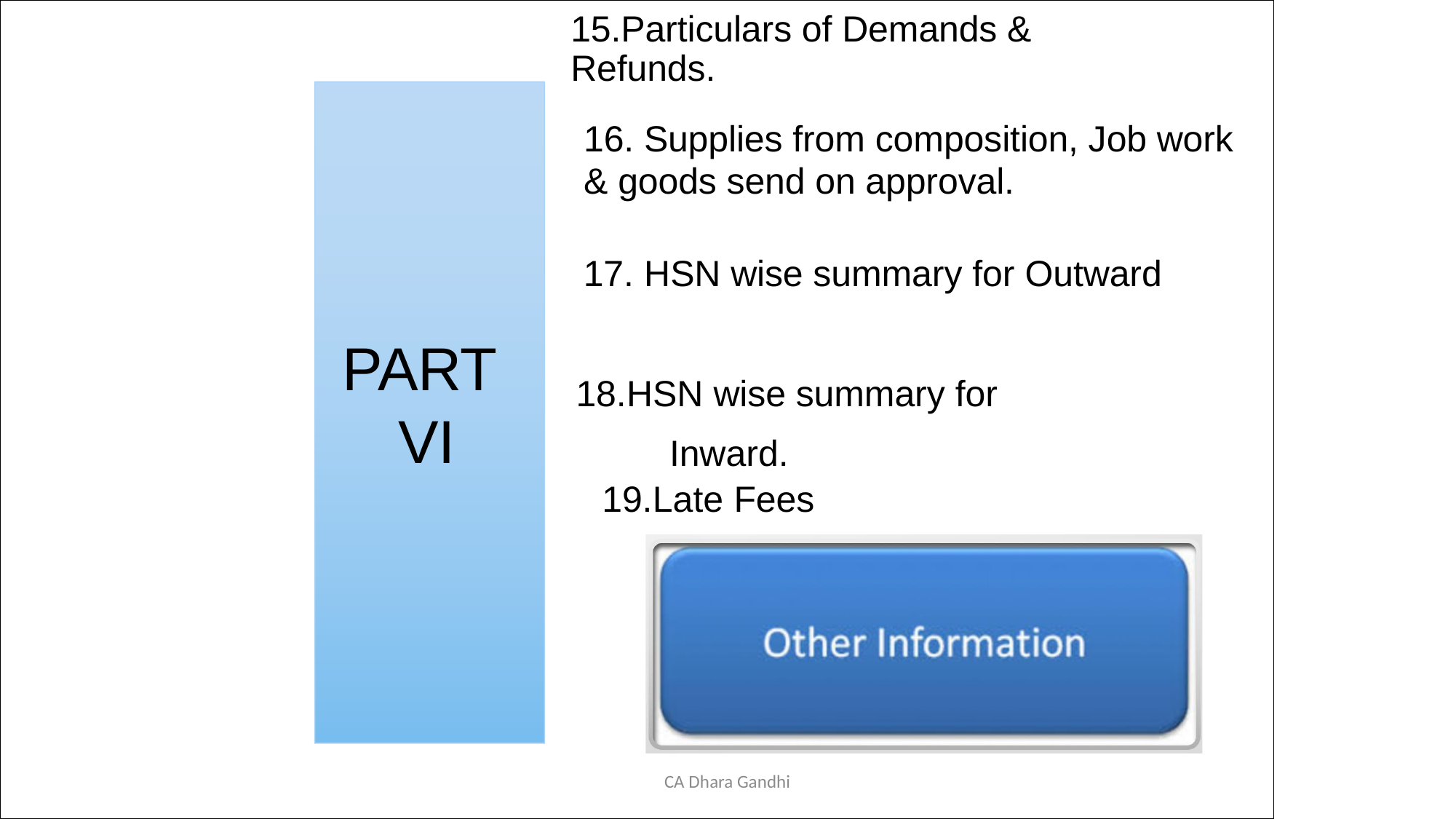

# 15.Particulars of Demands & Refunds.

16. Supplies from composition, Job work & goods send on approval.

17. HSN wise summary for Outward
PART
18.HSN wise summary for
VI
Inward.
19.Late Fees

CA Dhara Gandhi